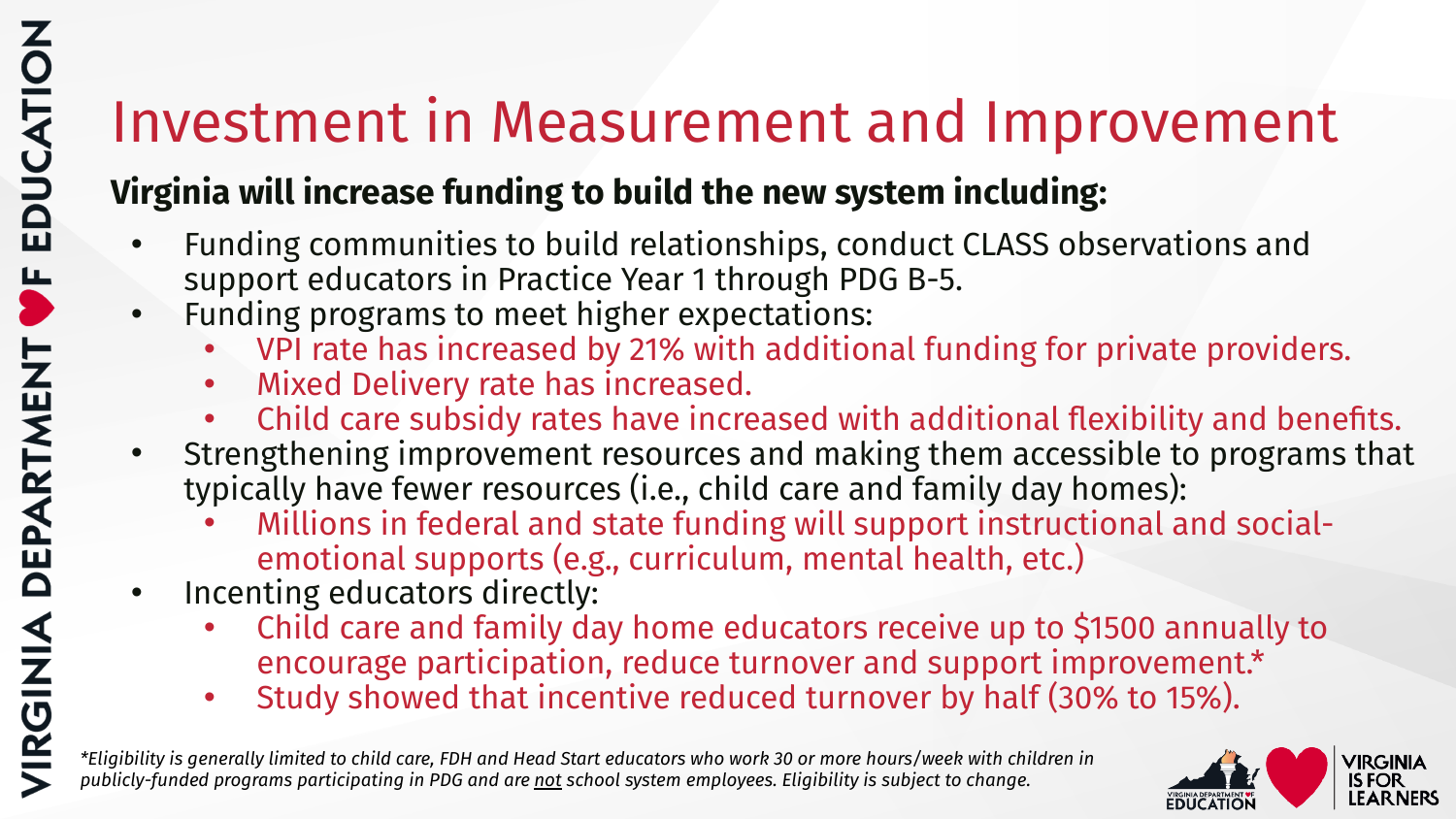

# Investment in Measurement and Improvement
Virginia will increase funding to build the new system including:
Funding communities to build relationships, conduct CLASS observations and support educators in Practice Year 1 through PDG B-5.
Funding programs to meet higher expectations:
VPI rate has increased by 21% with additional funding for private providers.
Mixed Delivery rate has increased.
Child care subsidy rates have increased with additional flexibility and benefits.
Strengthening improvement resources and making them accessible to programs that typically have fewer resources (i.e., child care and family day homes):
Millions in federal and state funding will support instructional and social-emotional supports (e.g., curriculum, mental health, etc.)
Incenting educators directly:
Child care and family day home educators receive up to $1500 annually to encourage participation, reduce turnover and support improvement.*
Study showed that incentive reduced turnover by half (30% to 15%).

*Eligibility is generally limited to child care, FDH and Head Start educators who work 30 or more hours/week with children in publicly-funded programs participating in PDG and are not school system employees. Eligibility is subject to change.